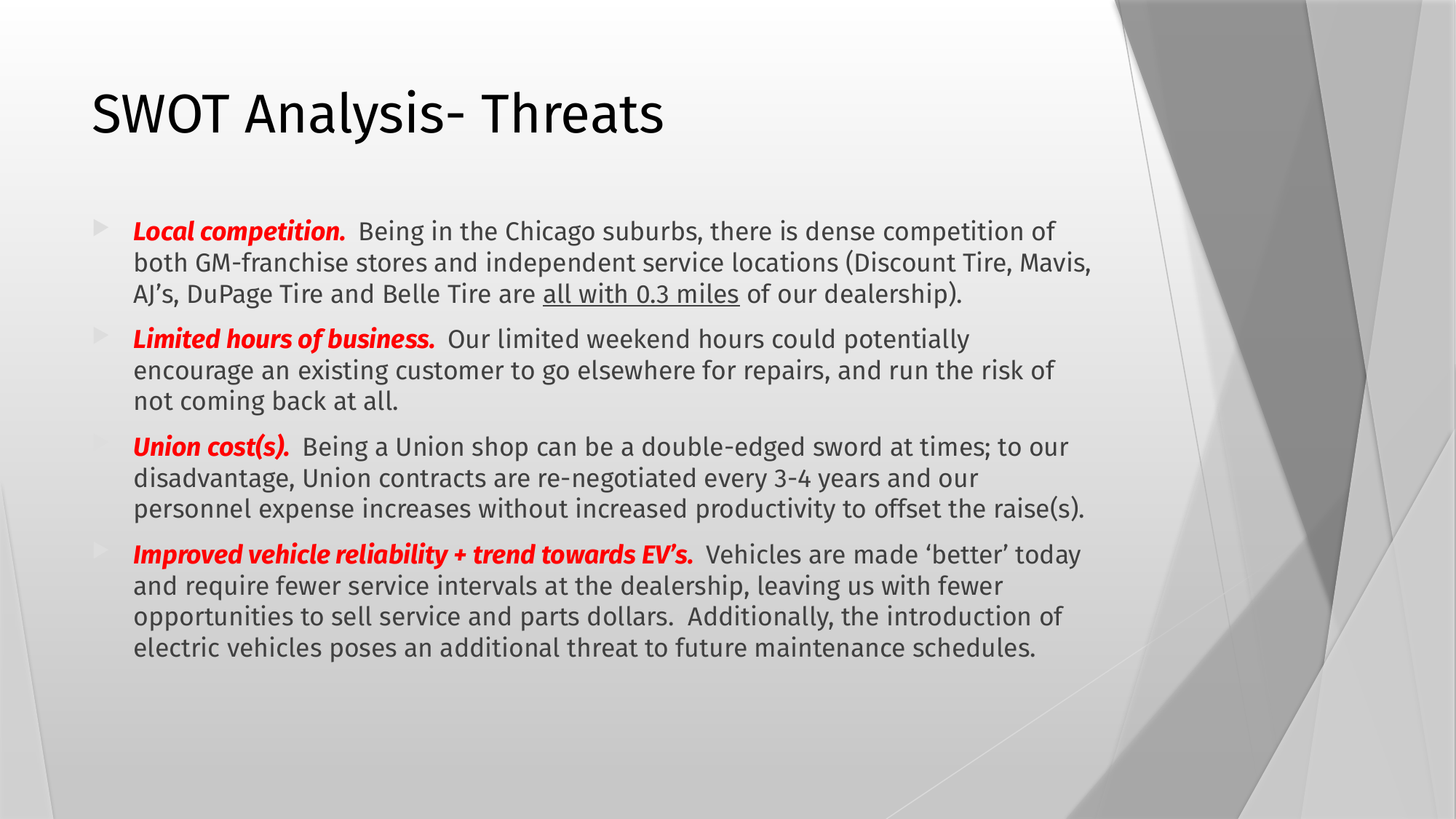

# SWOT Analysis- Threats
Local competition.  Being in the Chicago suburbs, there is dense competition of both GM-franchise stores and independent service locations (Discount Tire, Mavis, AJ’s, DuPage Tire and Belle Tire are all with 0.3 miles of our dealership).
Limited hours of business.  Our limited weekend hours could potentially encourage an existing customer to go elsewhere for repairs, and run the risk of not coming back at all.
Union cost(s).  Being a Union shop can be a double-edged sword at times; to our disadvantage, Union contracts are re-negotiated every 3-4 years and our personnel expense increases without increased productivity to offset the raise(s).
Improved vehicle reliability + trend towards EV’s.  Vehicles are made ‘better’ today and require fewer service intervals at the dealership, leaving us with fewer opportunities to sell service and parts dollars.  Additionally, the introduction of electric vehicles poses an additional threat to future maintenance schedules.